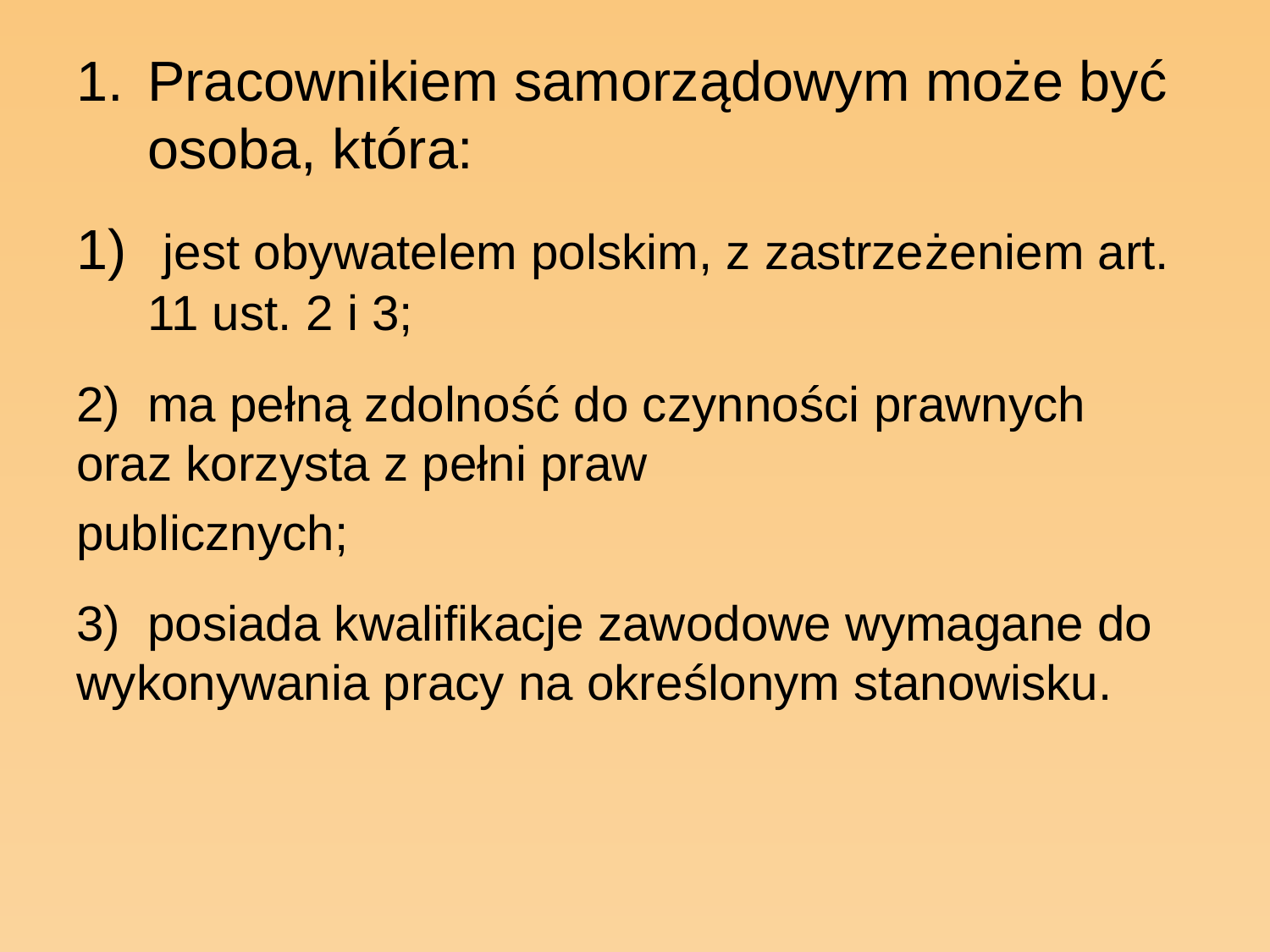

# Pracownikiem samorządowym może być osoba, która:

 jest obywatelem polskim, z zastrzeżeniem art. 11 ust. 2 i 3;

2)  ma pełną zdolność do czynności prawnych oraz korzysta z pełni praw
publicznych;

3)  posiada kwalifikacje zawodowe wymagane do wykonywania pracy na określonym stanowisku.